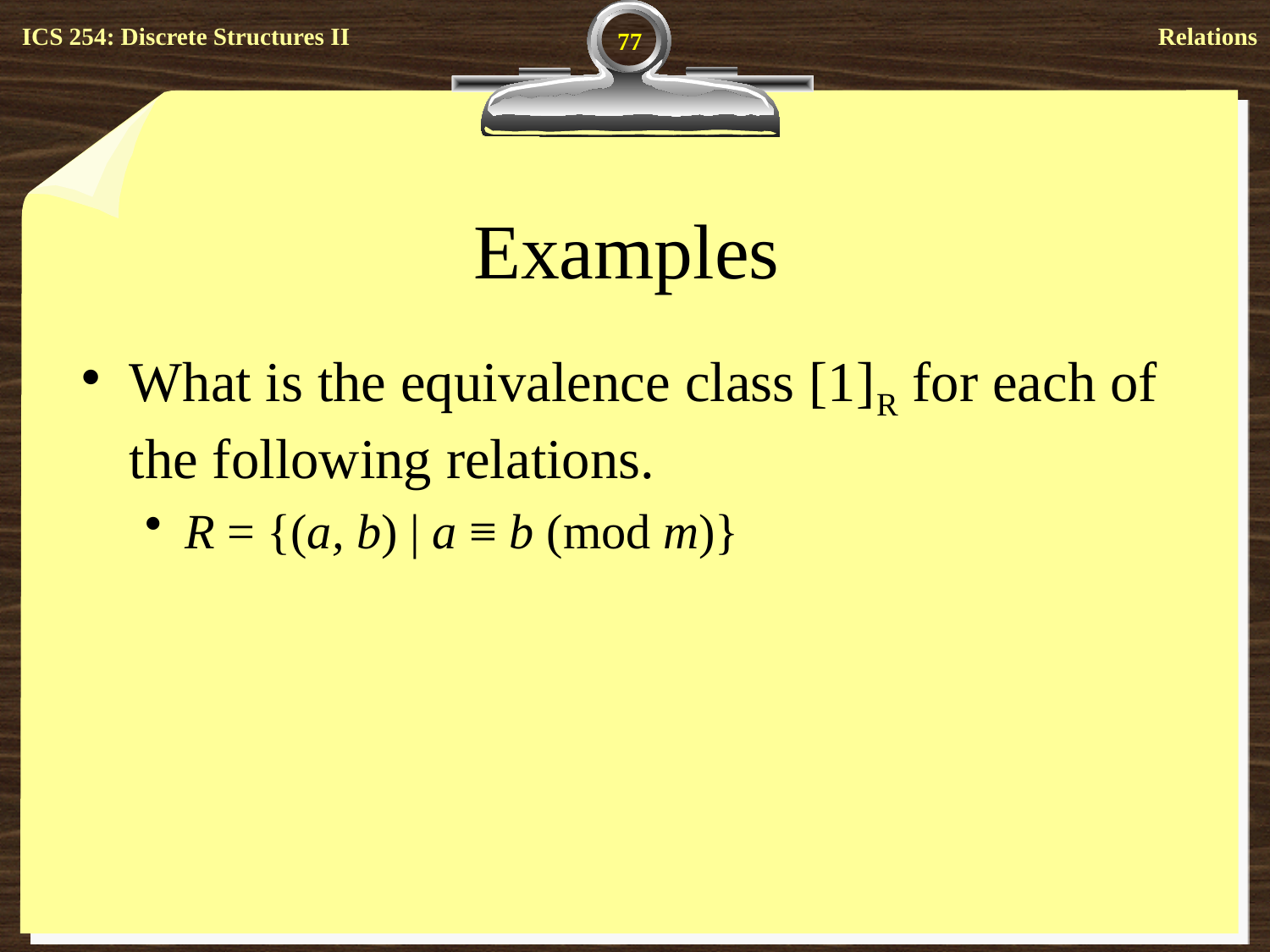

77
# Examples
What is the equivalence class [1]R for each of the following relations.
R = {(a, b) | a ≡ b (mod m)}